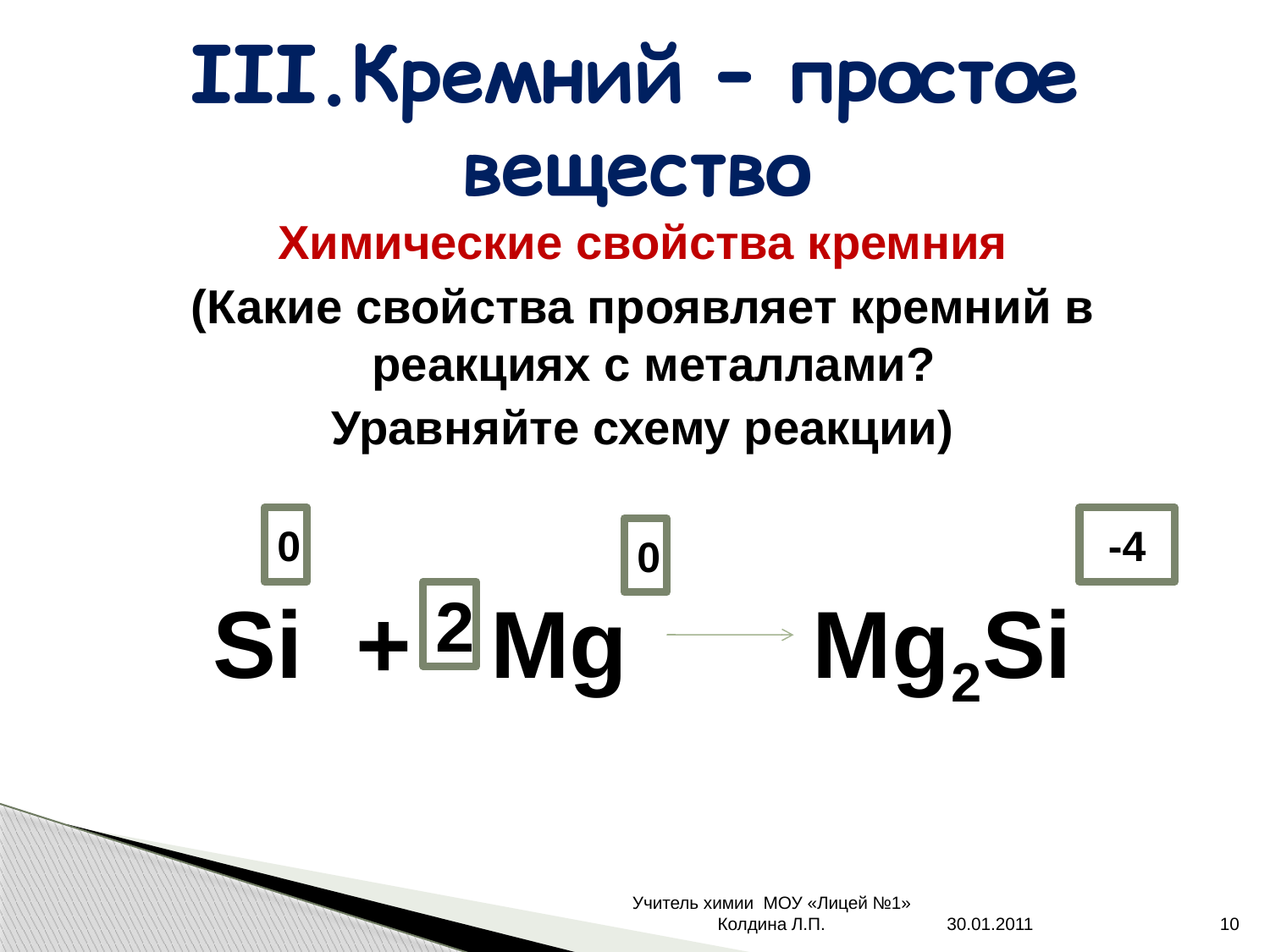

# III.Кремний – простое вещество
Химические свойства кремния
(Какие свойства проявляет кремний в реакциях с металлами?
Уравняйте схему реакции)

Si  +   Mg       Mg2Si

0
-4
0
2
Учитель химии  МОУ «Лицей №1» Колдина Л.П.
30.01.2011
10